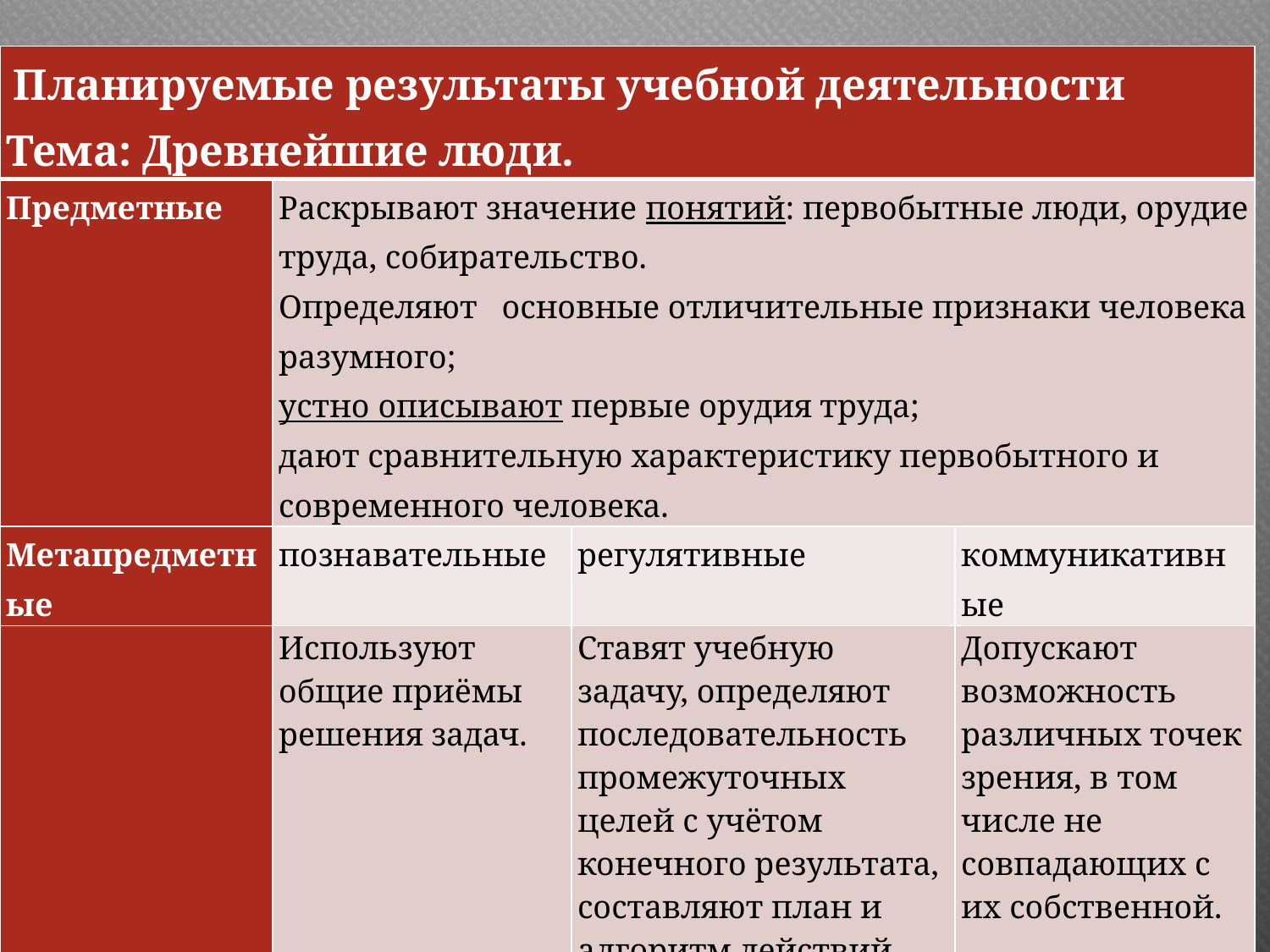

| Планируемые результаты учебной деятельности Тема: Древнейшие люди. |  |  |  |
| --- | --- | --- | --- |
| Предметные | Раскрывают значение понятий: первобытные люди, орудие труда, собирательство. Определяют основные отличительные признаки человека разумного; устно описывают первые орудия труда; дают сравнительную характеристику первобытного и современного человека. |  |  |
| Метапредметные | познавательные | регулятивные | коммуникативные |
|  | Используют общие приёмы решения задач. | Ставят учебную задачу, определяют последовательность промежуточных целей с учётом конечного результата, составляют план и алгоритм действий. | Допускают возможность различных точек зрения, в том числе не совпадающих с их собственной. |
| Личностные | Определяют внутреннюю позицию обучающегося на уровне положительного отношения к образовательному процессу. |  |  |